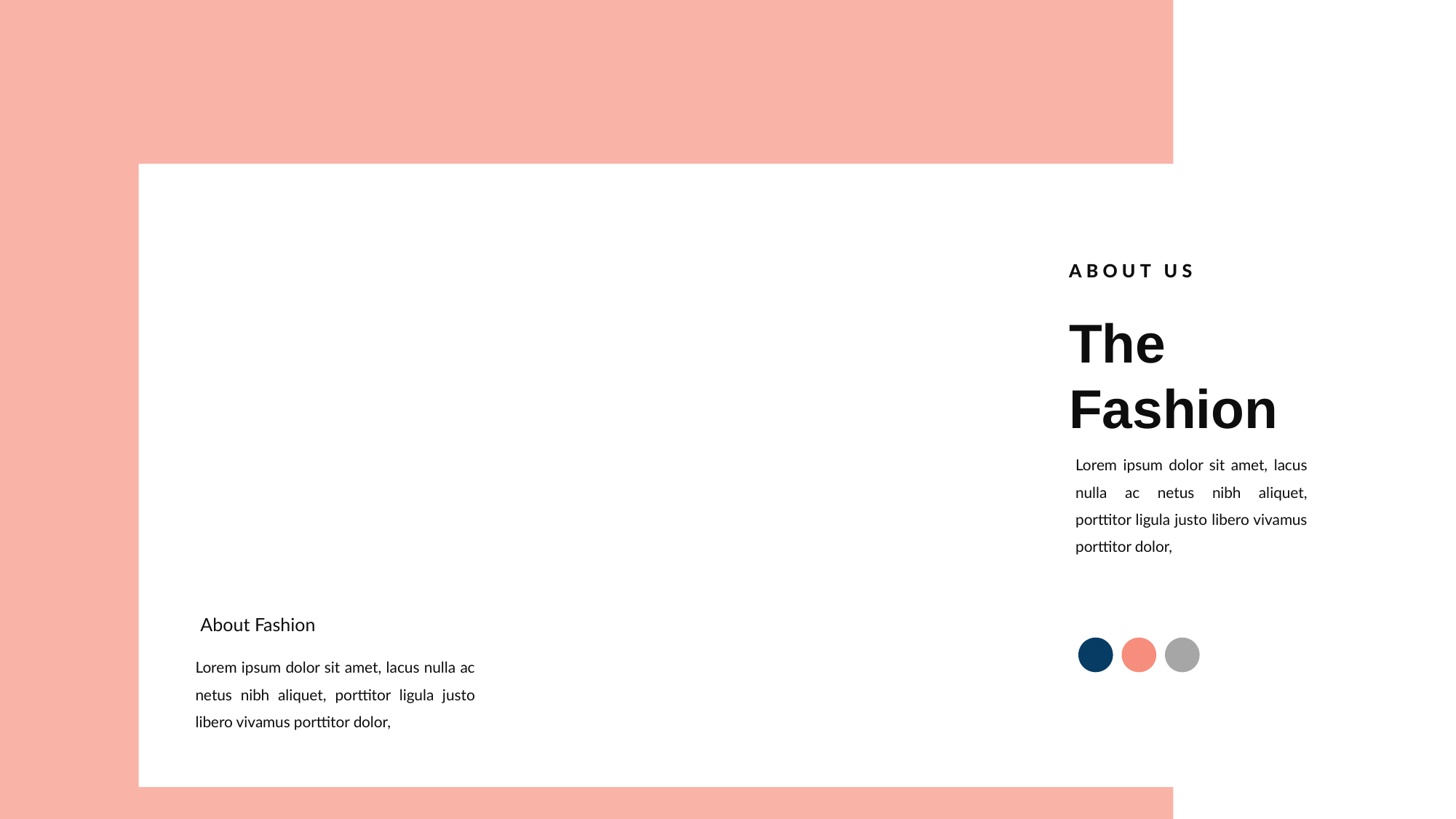

ABOUT US
The
Fashion
Lorem ipsum dolor sit amet, lacus nulla ac netus nibh aliquet, porttitor ligula justo libero vivamus porttitor dolor,
About Fashion

Lorem ipsum dolor sit amet, lacus nulla ac netus nibh aliquet, porttitor ligula justo libero vivamus porttitor dolor,